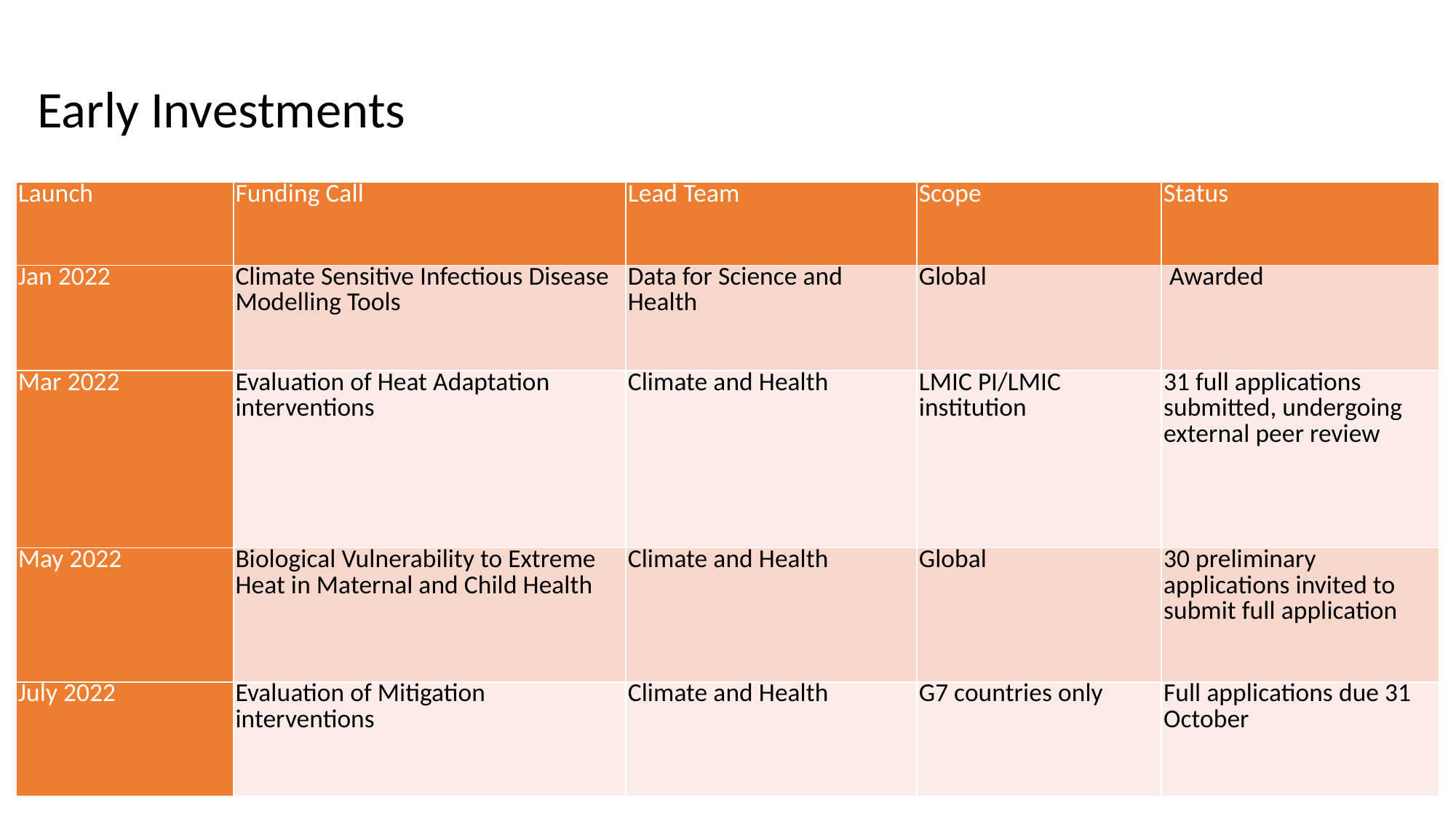

# Early Investments
| Launch | Funding Call | Lead Team | Scope | Status |
| --- | --- | --- | --- | --- |
| Jan 2022 | Climate Sensitive Infectious Disease Modelling Tools | Data for Science and Health | Global | Awarded |
| Mar 2022 | Evaluation of Heat Adaptation interventions | Climate and Health | LMIC PI/LMIC institution | 31 full applications submitted, undergoing external peer review |
| May 2022 | Biological Vulnerability to Extreme Heat in Maternal and Child Health | Climate and Health | Global | 30 preliminary applications invited to submit full application |
| July 2022 | Evaluation of Mitigation interventions | Climate and Health | G7 countries only | Full applications due 31 October |
10